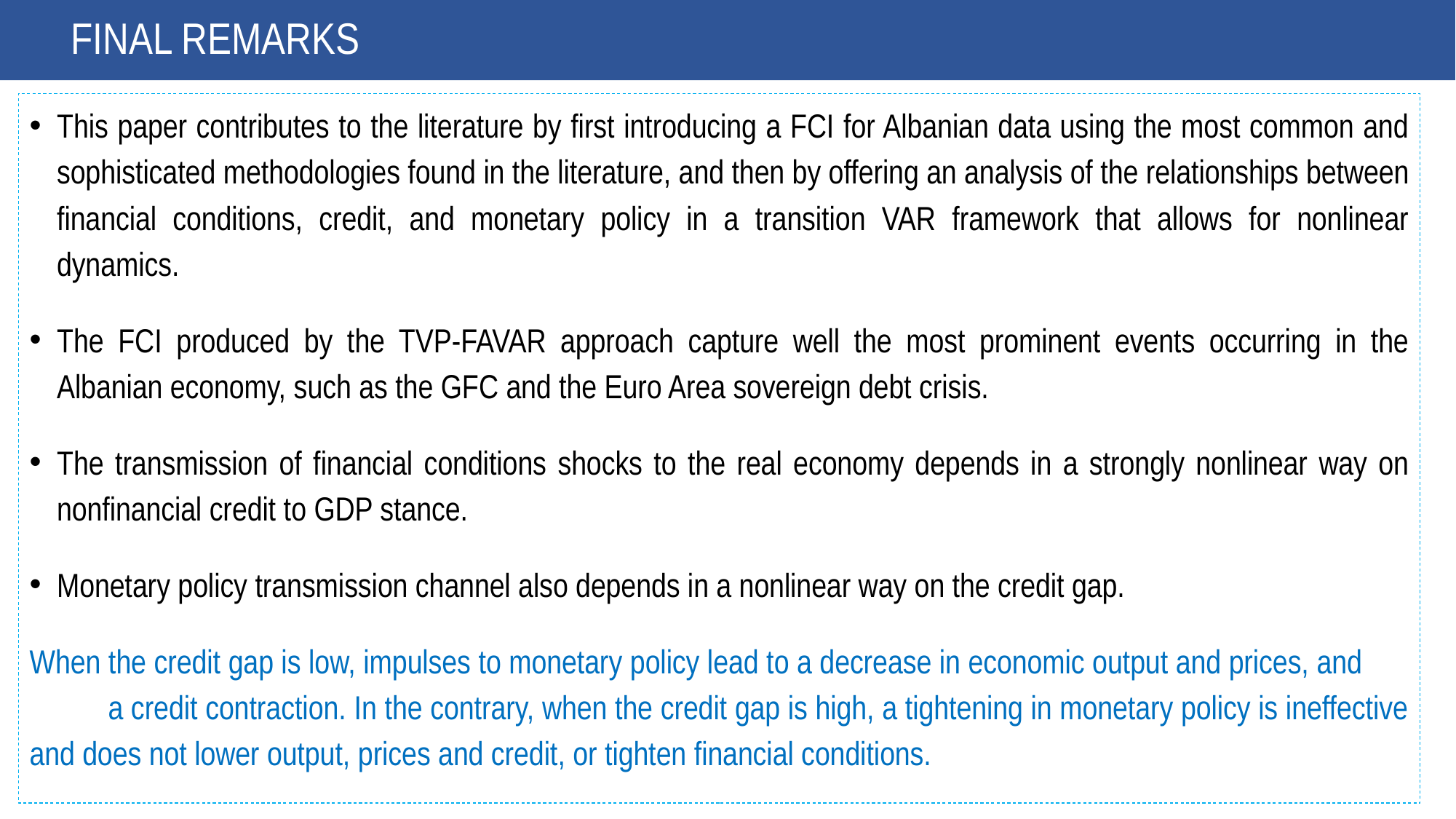

# FINAL REMARKS
This paper contributes to the literature by first introducing a FCI for Albanian data using the most common and sophisticated methodologies found in the literature, and then by offering an analysis of the relationships between financial conditions, credit, and monetary policy in a transition VAR framework that allows for nonlinear dynamics.
The FCI produced by the TVP-FAVAR approach capture well the most prominent events occurring in the Albanian economy, such as the GFC and the Euro Area sovereign debt crisis.
The transmission of financial conditions shocks to the real economy depends in a strongly nonlinear way on nonfinancial credit to GDP stance.
Monetary policy transmission channel also depends in a nonlinear way on the credit gap.
When the credit gap is low, impulses to monetary policy lead to a decrease in economic output and prices, and                 a credit contraction. In the contrary, when the credit gap is high, a tightening in monetary policy is ineffective and does not lower output, prices and credit, or tighten financial conditions.